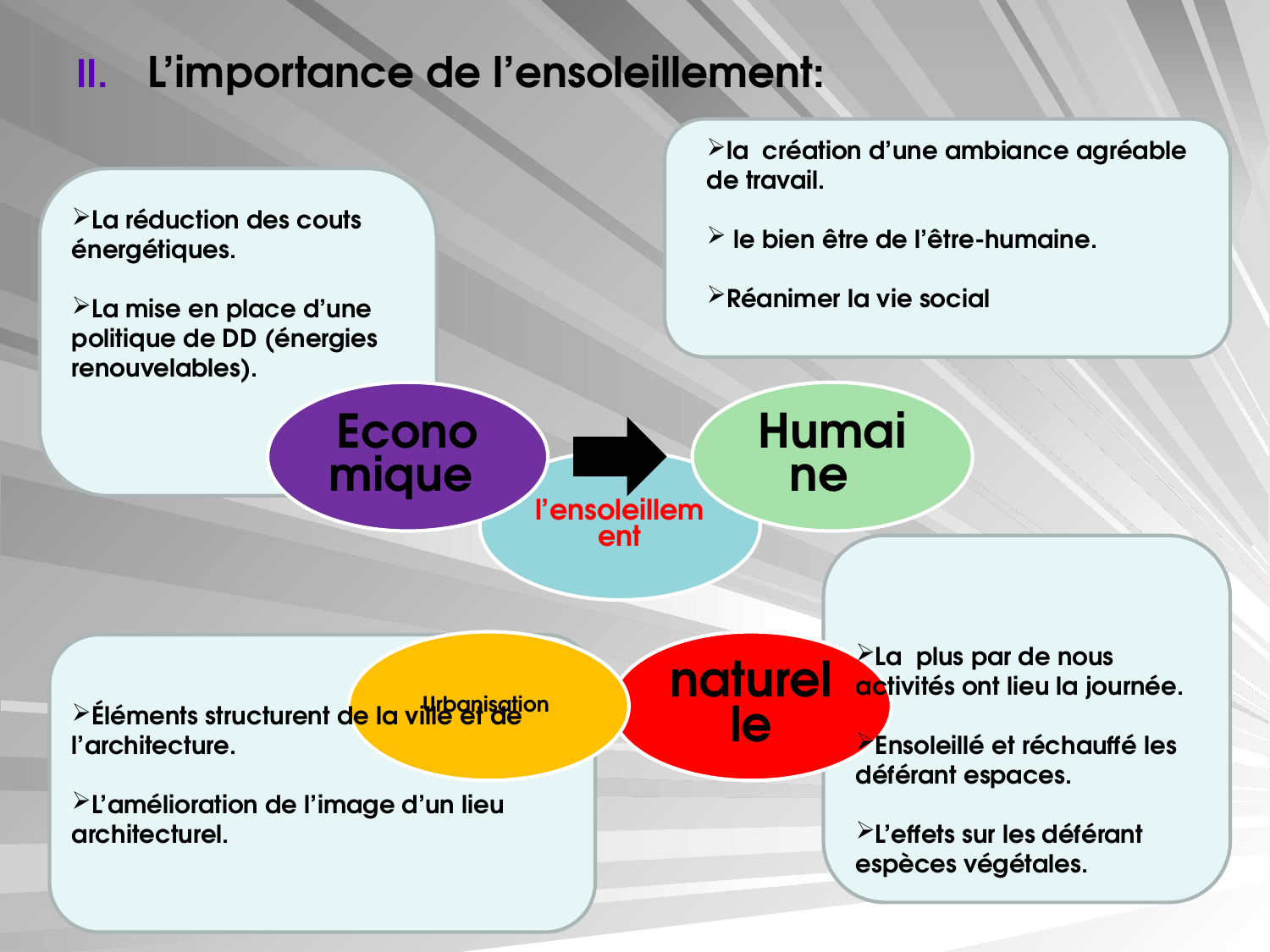

# L’importance de l’ensoleillement:

la  création d’une ambiance agréable de travail.

 le bien être de l’être-humaine.

Réanimer la vie social

La réduction des couts énergétiques.

La mise en place d’une politique de DD (énergies renouvelables).

l’ensoleillement
Humaine
naturelle
Urbanisation
Economique

La  plus par de nous activités ont lieu la journée.

Ensoleillé et réchauffé les déférant espaces.

L’effets sur les déférant espèces végétales.
Éléments structurent de la ville et de l’architecture.

L’amélioration de l’image d’un lieu architecturel.